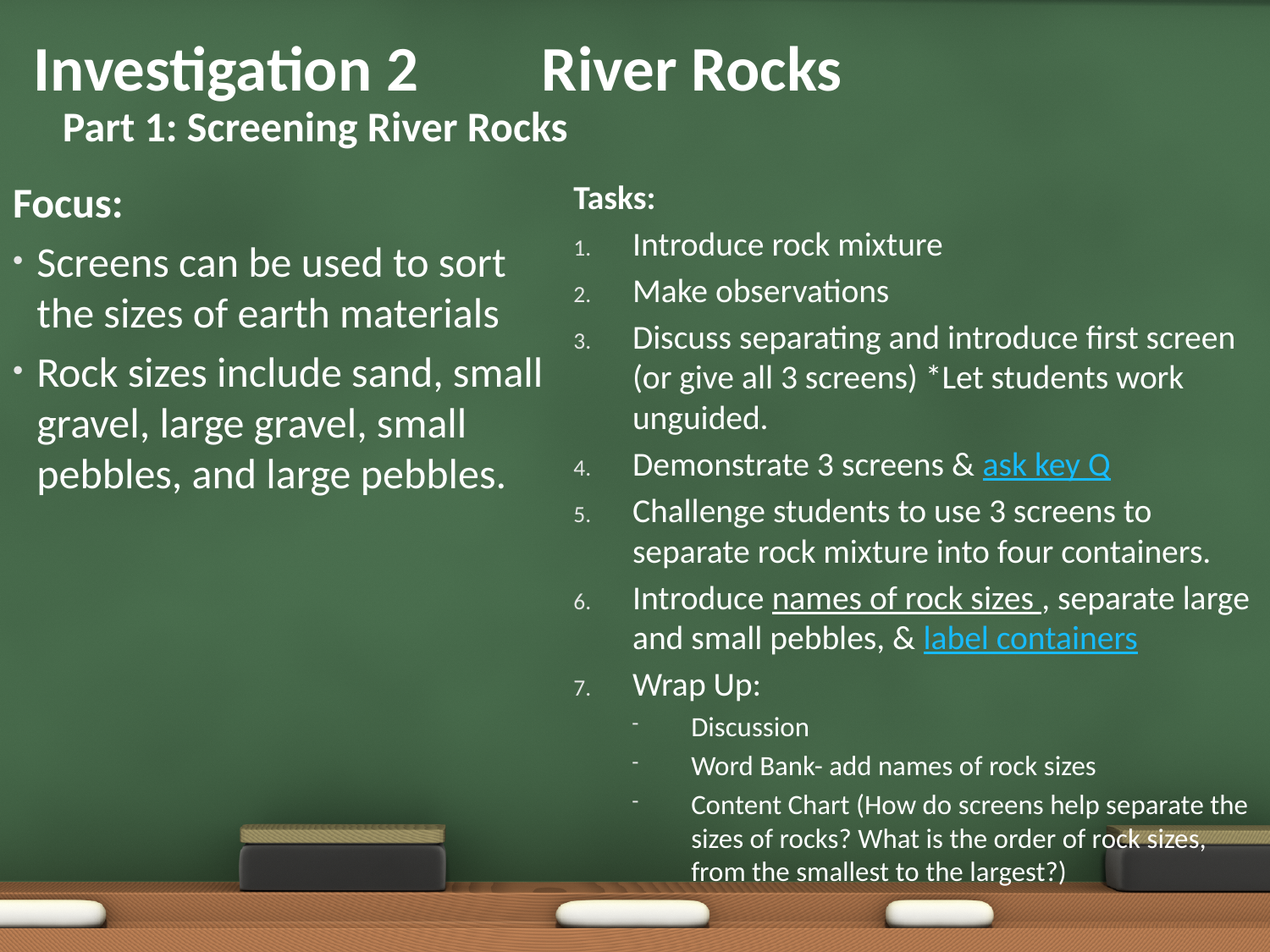

# Investigation 2	River Rocks
Part 1: Screening River Rocks
Focus:
Screens can be used to sort the sizes of earth materials
Rock sizes include sand, small gravel, large gravel, small pebbles, and large pebbles.
Tasks:
Introduce rock mixture
Make observations
Discuss separating and introduce first screen (or give all 3 screens) *Let students work unguided.
Demonstrate 3 screens & ask key Q
Challenge students to use 3 screens to separate rock mixture into four containers.
Introduce names of rock sizes , separate large and small pebbles, & label containers
Wrap Up:
Discussion
Word Bank- add names of rock sizes
Content Chart (How do screens help separate the sizes of rocks? What is the order of rock sizes, from the smallest to the largest?)